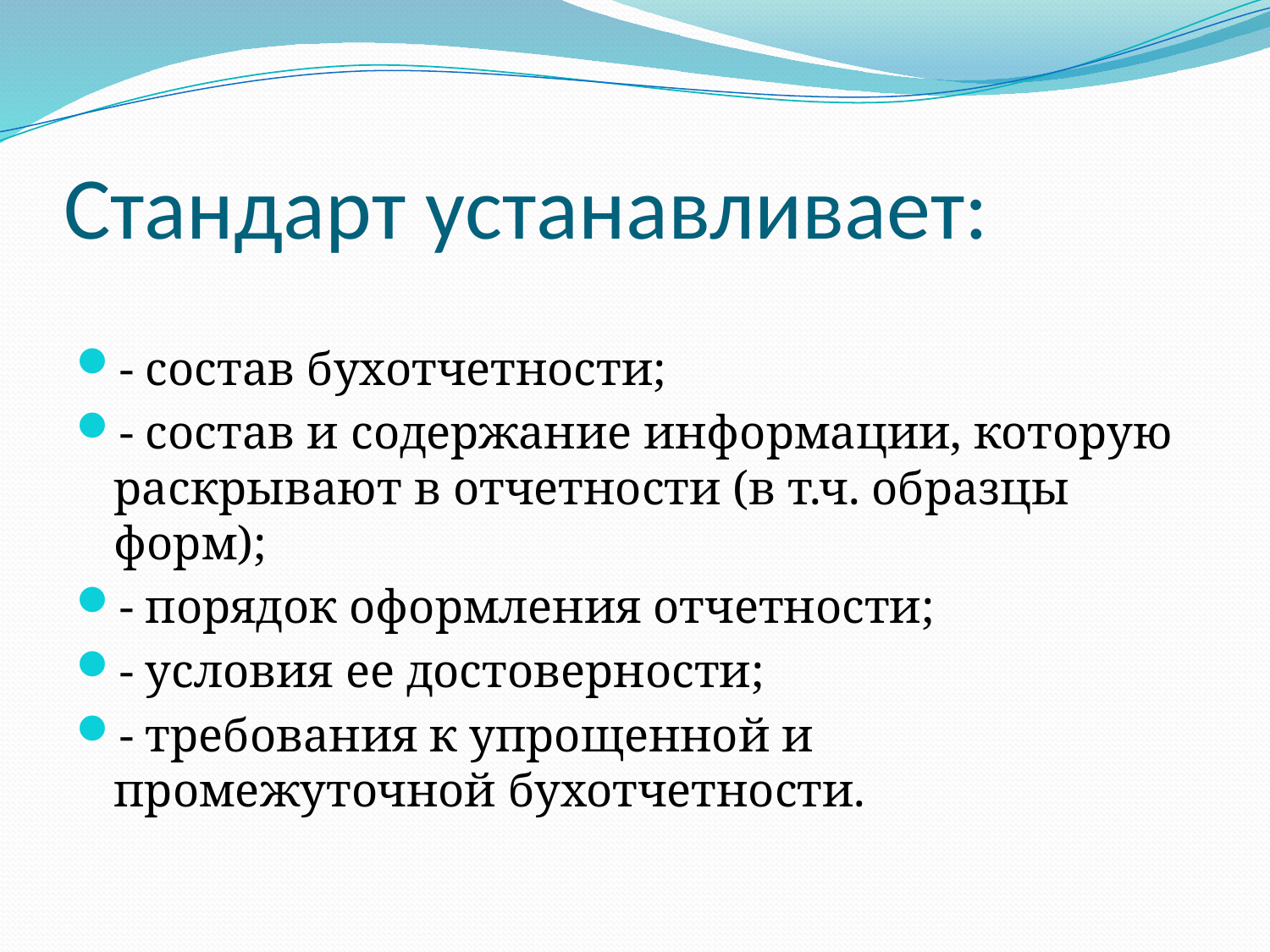

# Стандарт устанавливает:

- состав бухотчетности;
- состав и содержание информации, которую раскрывают в отчетности (в т.ч. образцы форм);
- порядок оформления отчетности;
- условия ее достоверности;
- требования к упрощенной и промежуточной бухотчетности.